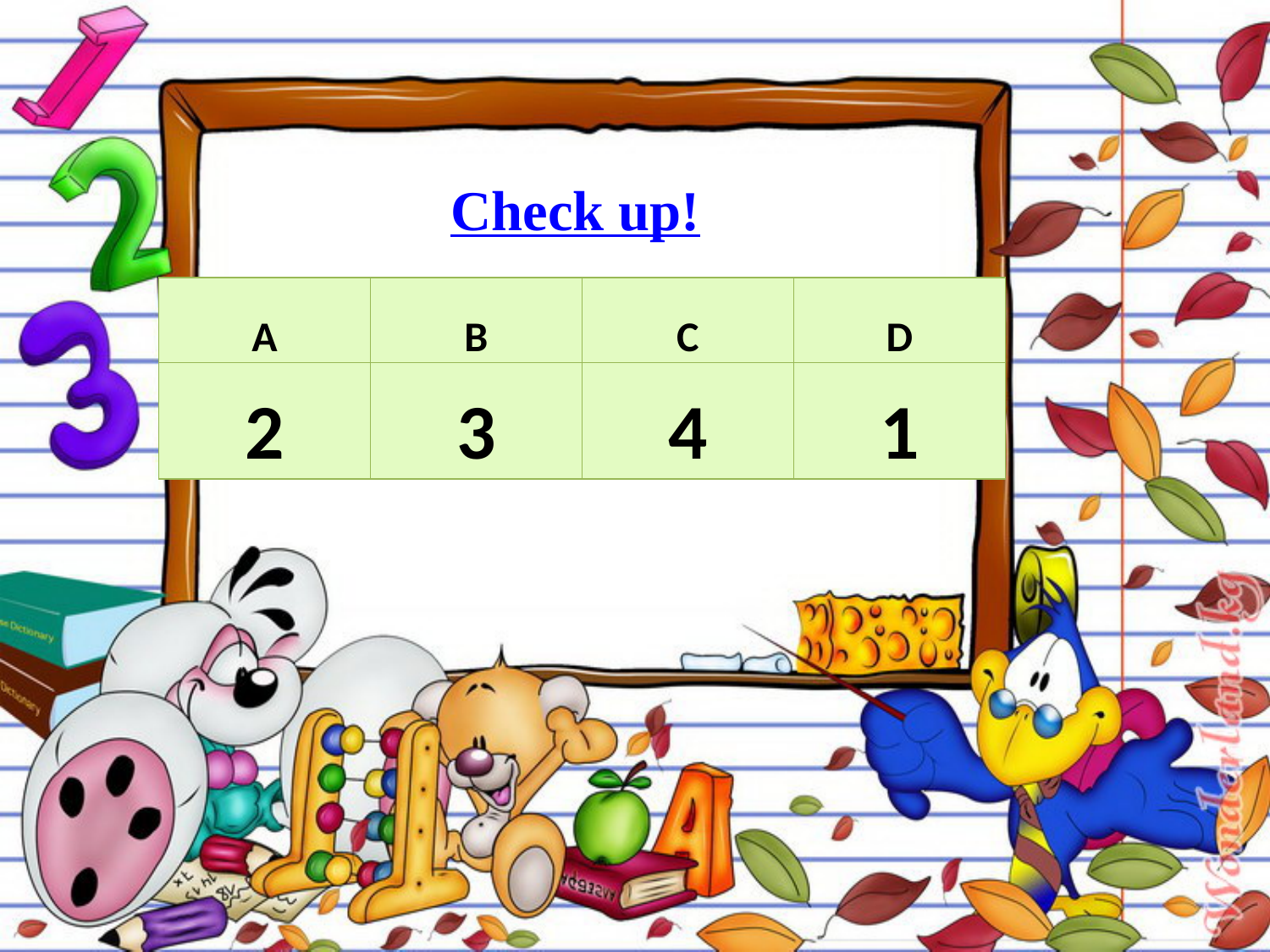

Check up!
| A | B | C | D |
| --- | --- | --- | --- |
| 2 | 3 | 4 | 1 |